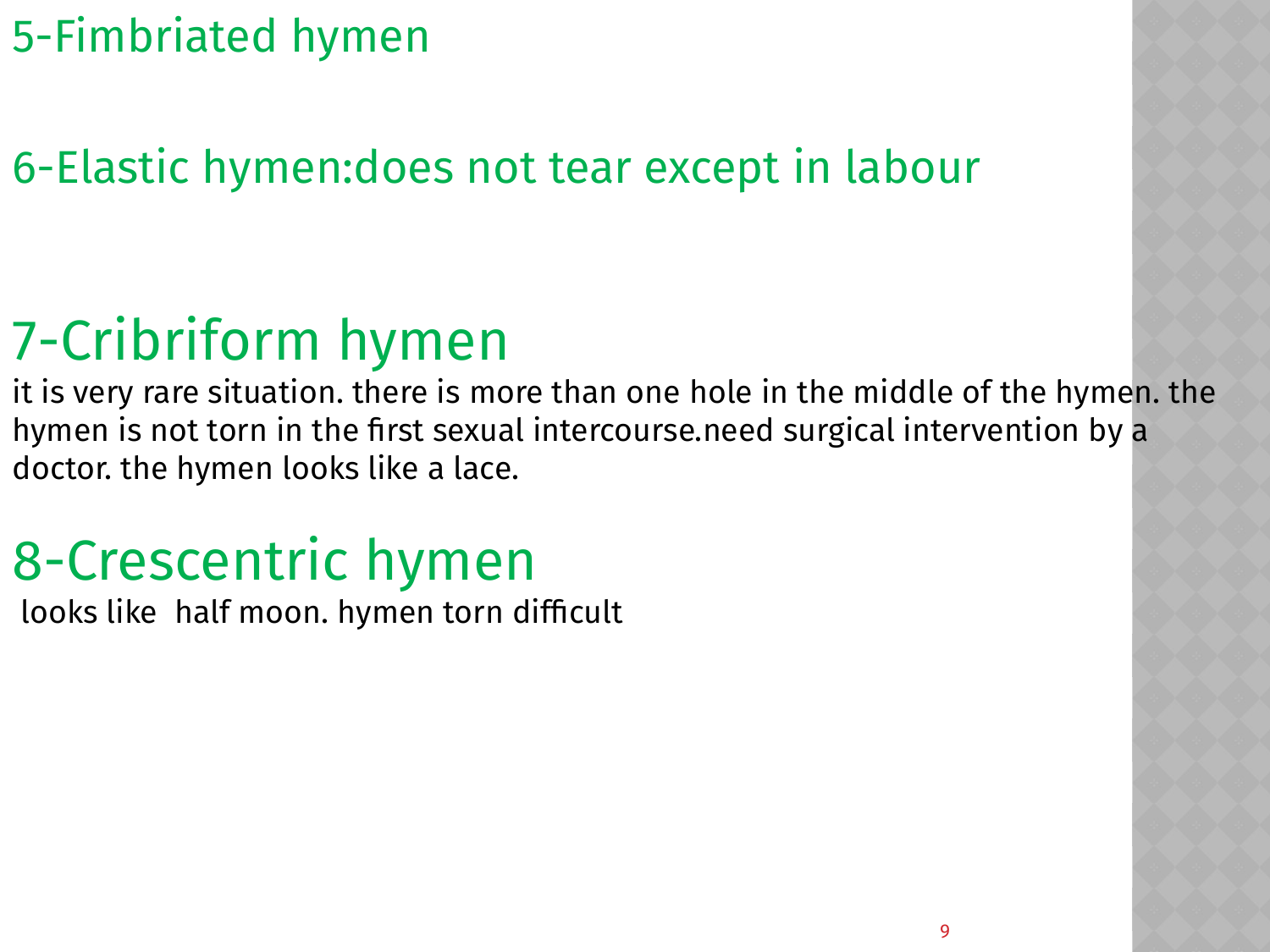

5-Fimbriated hymen

6-Elastic hymen:does not tear except in labour

7-Cribriform hymen
it is very rare situation. there is more than one hole in the middle of the hymen. the hymen is not torn in the first sexual intercourse.need surgical intervention by a doctor. the hymen looks like a lace.

8-Crescentric hymen
 looks like  half moon. hymen torn difficult
9